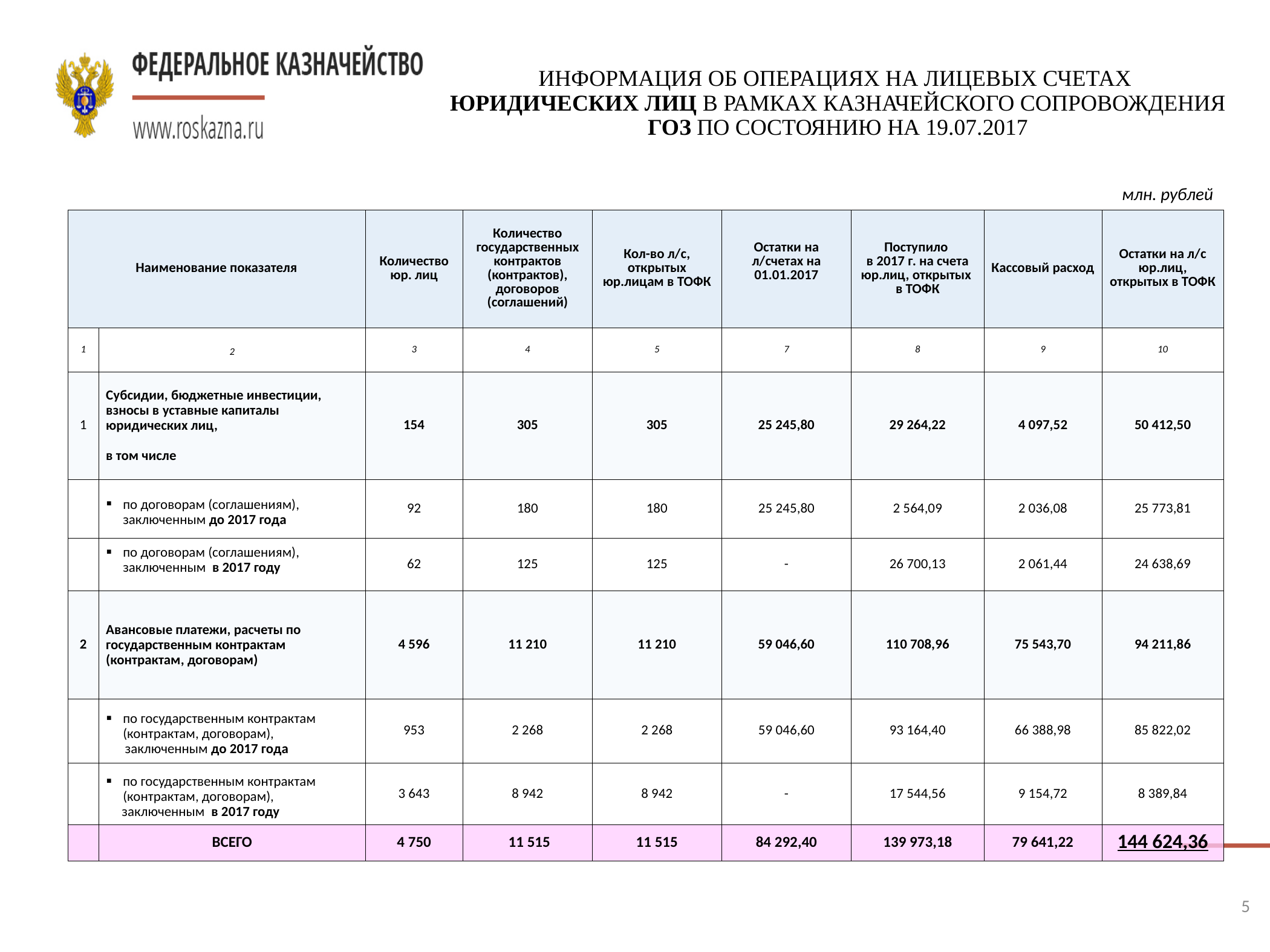

ИНФОРМАЦИЯ ОБ ОПЕРАЦИЯХ НА ЛИЦЕВЫХ СЧЕТАХ
ЮРИДИЧЕСКИХ ЛИЦ В РАМКАХ КАЗНАЧЕЙСКОГО СОПРОВОЖДЕНИЯ ГОЗ ПО СОСТОЯНИЮ НА 19.07.2017

 млн. рублей
| Наименование показателя |  | Количество юр. лиц | Количество государственных контрактов (контрактов), договоров (соглашений) | Кол-во л/с, открытых юр.лицам в ТОФК | Остатки на л/счетах на 01.01.2017 | Поступило в 2017 г. на счета юр.лиц, открытых в ТОФК | Кассовый расход | Остатки на л/с юр.лиц, открытых в ТОФК |
| --- | --- | --- | --- | --- | --- | --- | --- | --- |
| 1 | 2 | 3 | 4 | 5 | 7 | 8 | 9 | 10 |
| 1 | Субсидии, бюджетные инвестиции, взносы в уставные капиталы юридических лиц, в том числе | 154 | 305 | 305 | 25 245,80 | 29 264,22 | 4 097,52 | 50 412,50 |
|  | по договорам (соглашениям), заключенным до 2017 года | 92 | 180 | 180 | 25 245,80 | 2 564,09 | 2 036,08 | 25 773,81 |
|  | по договорам (соглашениям), заключенным в 2017 году | 62 | 125 | 125 | - | 26 700,13 | 2 061,44 | 24 638,69 |
| 2 | Авансовые платежи, расчеты по государственным контрактам (контрактам, договорам) | 4 596 | 11 210 | 11 210 | 59 046,60 | 110 708,96 | 75 543,70 | 94 211,86 |
|  | по государственным контрактам (контрактам, договорам), заключенным до 2017 года | 953 | 2 268 | 2 268 | 59 046,60 | 93 164,40 | 66 388,98 | 85 822,02 |
|  | по государственным контрактам (контрактам, договорам), заключенным в 2017 году | 3 643 | 8 942 | 8 942 | - | 17 544,56 | 9 154,72 | 8 389,84 |
|  | ВСЕГО | 4 750 | 11 515 | 11 515 | 84 292,40 | 139 973,18 | 79 641,22 | 144 624,36 |
5